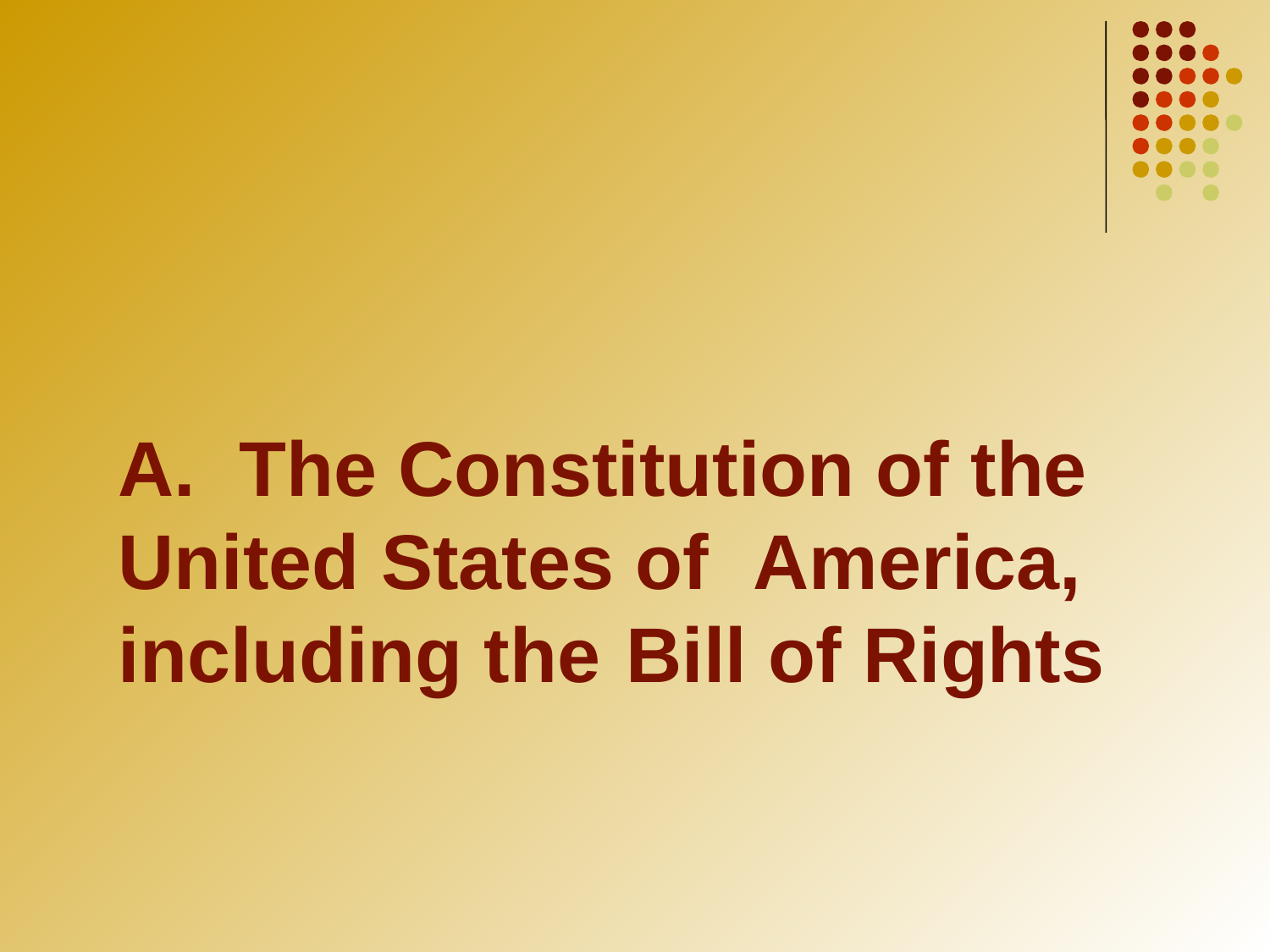

A.  The Constitution of the 	United States of 	America, including the 	Bill of Rights